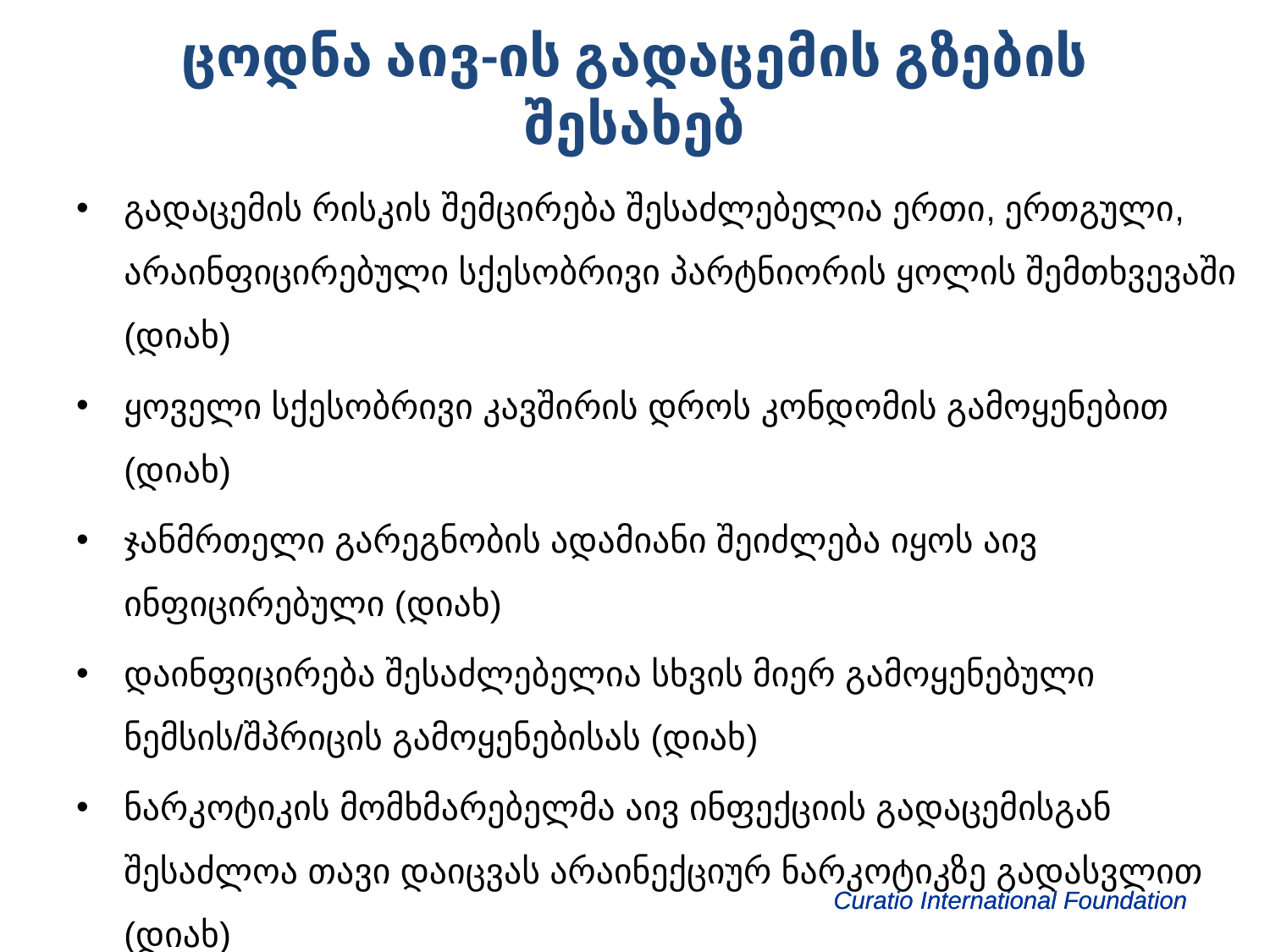

ცოდნა აივ-ის გადაცემის გზების შესახებ
გადაცემის რისკის შემცირება შესაძლებელია ერთი, ერთგული, არაინფიცირებული სქესობრივი პარტნიორის ყოლის შემთხვევაში (დიახ)
ყოველი სქესობრივი კავშირის დროს კონდომის გამოყენებით (დიახ)
ჯანმრთელი გარეგნობის ადამიანი შეიძლება იყოს აივ ინფიცირებული (დიახ)
დაინფიცირება შესაძლებელია სხვის მიერ გამოყენებული ნემსის/შპრიცის გამოყენებისას (დიახ)
ნარკოტიკის მომხმარებელმა აივ ინფექციის გადაცემისგან შესაძლოა თავი დაიცვას არაინექციურ ნარკოტიკზე გადასვლით (დიახ)

Curatio International Foundation
Curatio International Foundation